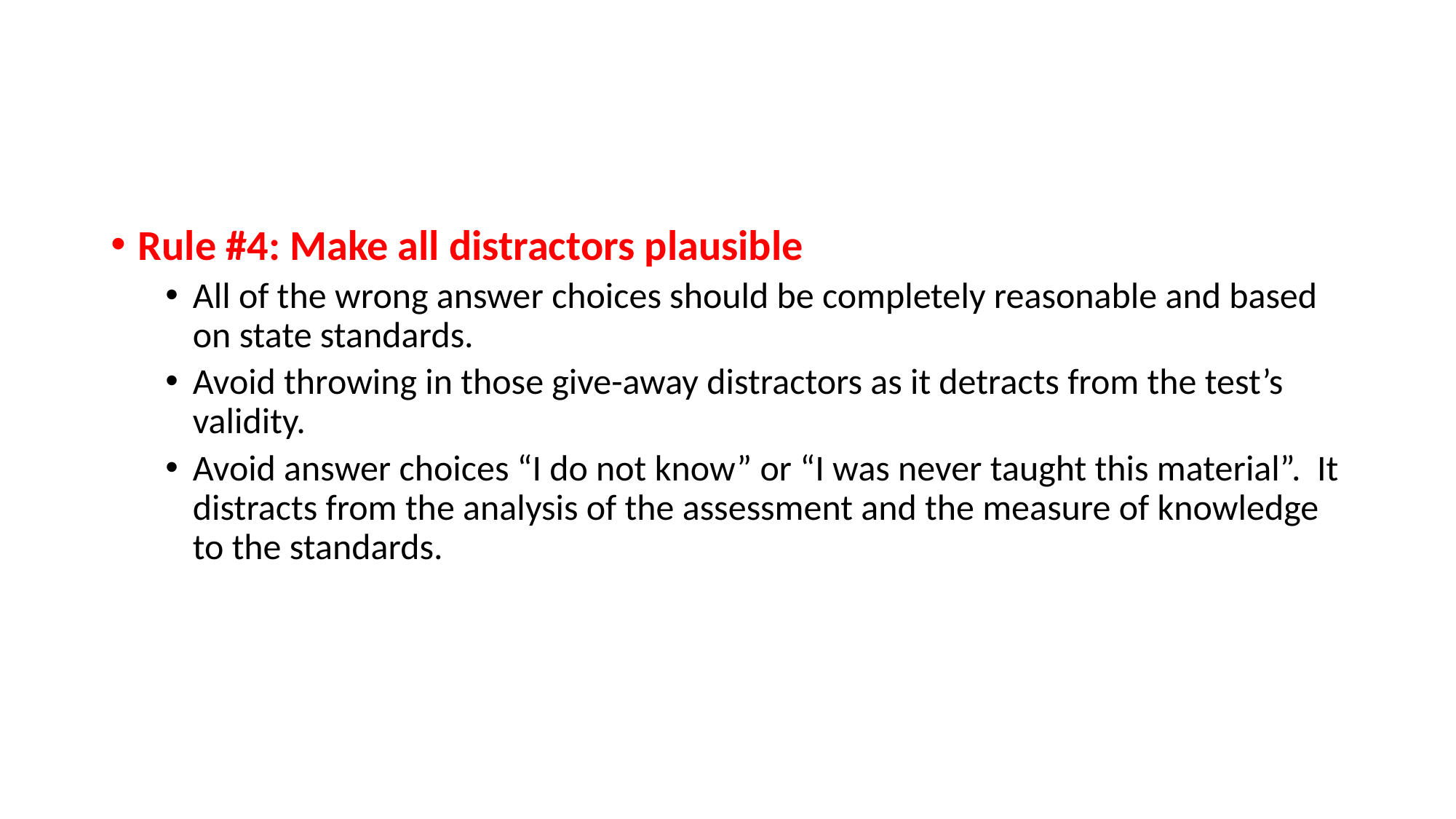

Rule #4: Make all distractors plausible
All of the wrong answer choices should be completely reasonable and based on state standards.
Avoid throwing in those give-away distractors as it detracts from the test’s validity.
Avoid answer choices “I do not know” or “I was never taught this material”.  It distracts from the analysis of the assessment and the measure of knowledge to the standards.